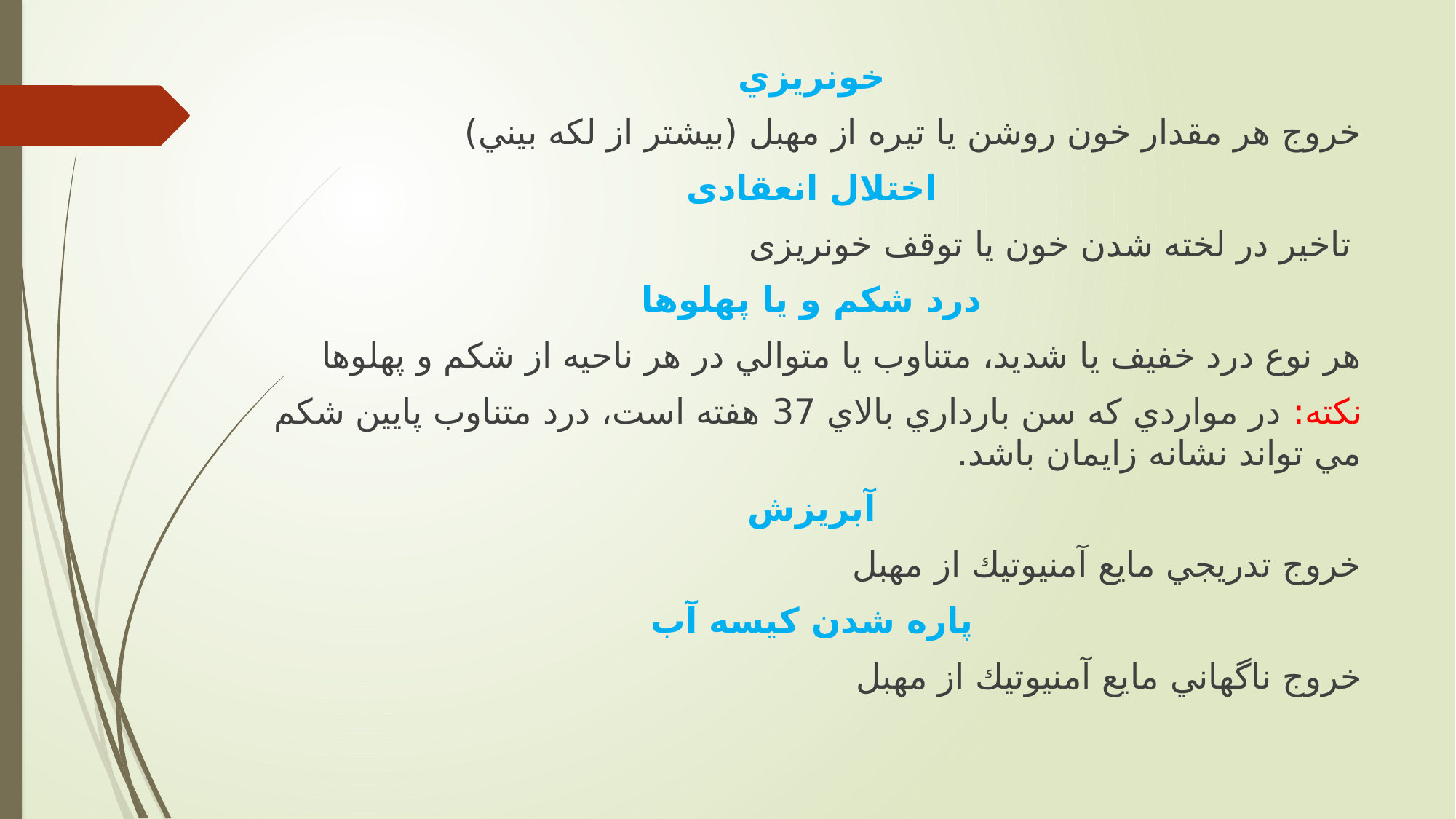

خونريزي
خروج هر مقدار خون روشن يا تیره از مهبل (بیشتر از لکه بیني)
اختلال انعقادی
 تاخیر در لخته شدن خون یا توقف خونریزی
درد شکم و يا پهلوها
هر نوع درد خفیف يا شديد، متناوب يا متوالي در هر ناحیه از شکم و پهلوها
نکته: در مواردي که سن بارداري بالاي 37 هفته است، درد متناوب پايین شکم مي تواند نشانه زايمان باشد.
آبريزش
خروج تدريجي مايع آمنیوتیك از مهبل
پاره شدن كیسه آب
خروج ناگهاني مايع آمنیوتیك از مهبل